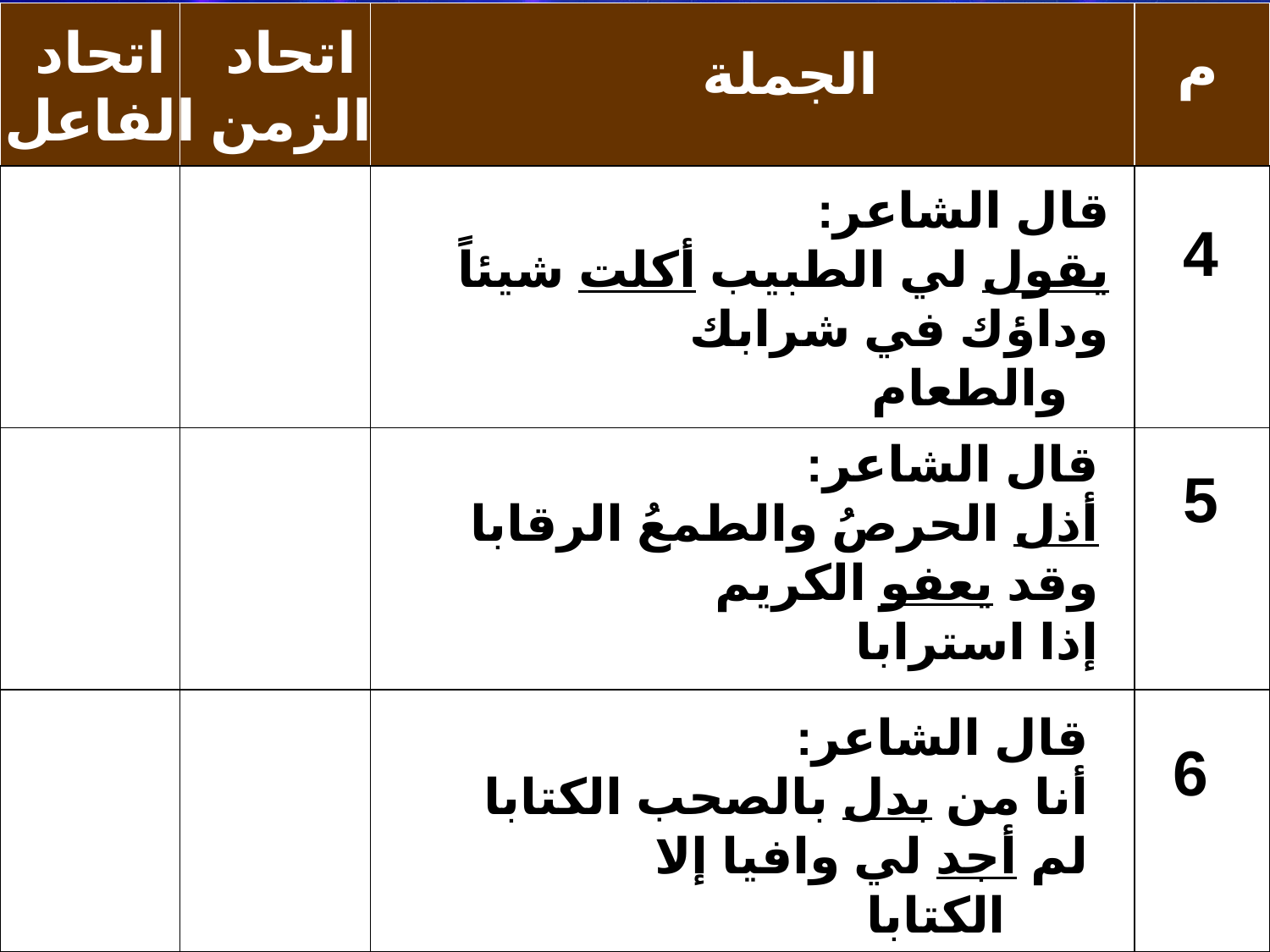

|  |  |  |  |
| --- | --- | --- | --- |
|  |  |  |  |
|  |  |  |  |
|  |  |  |  |
اتحاد الفاعل
اتحاد الزمن
م
 الجملة
قال الشاعر:
يقول لي الطبيب أكلت شيئاً
                   وداؤك في شرابك والطعام
4
5
قال الشاعر:
أذل الحرصُ والطمعُ الرقابا
                   وقد يعفو الكريم إذا استرابا
6
قال الشاعر:
أنا من بدل بالصحب الكتابا
                 لم أجد لي وافيا إلا الكتابا